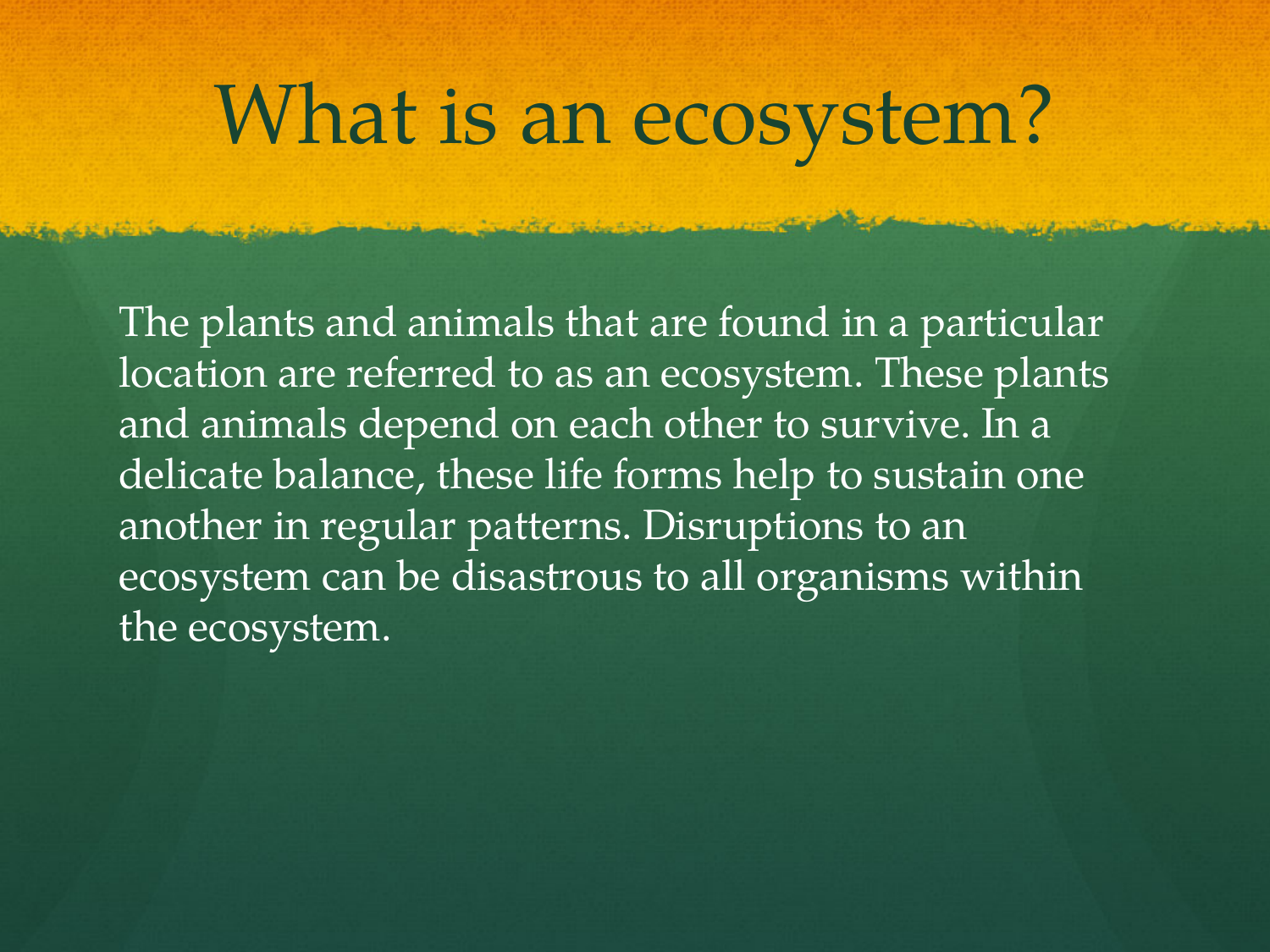

# What is an ecosystem?
The plants and animals that are found in a particular location are referred to as an ecosystem. These plants and animals depend on each other to survive. In a delicate balance, these life forms help to sustain one another in regular patterns. Disruptions to an ecosystem can be disastrous to all organisms within the ecosystem.